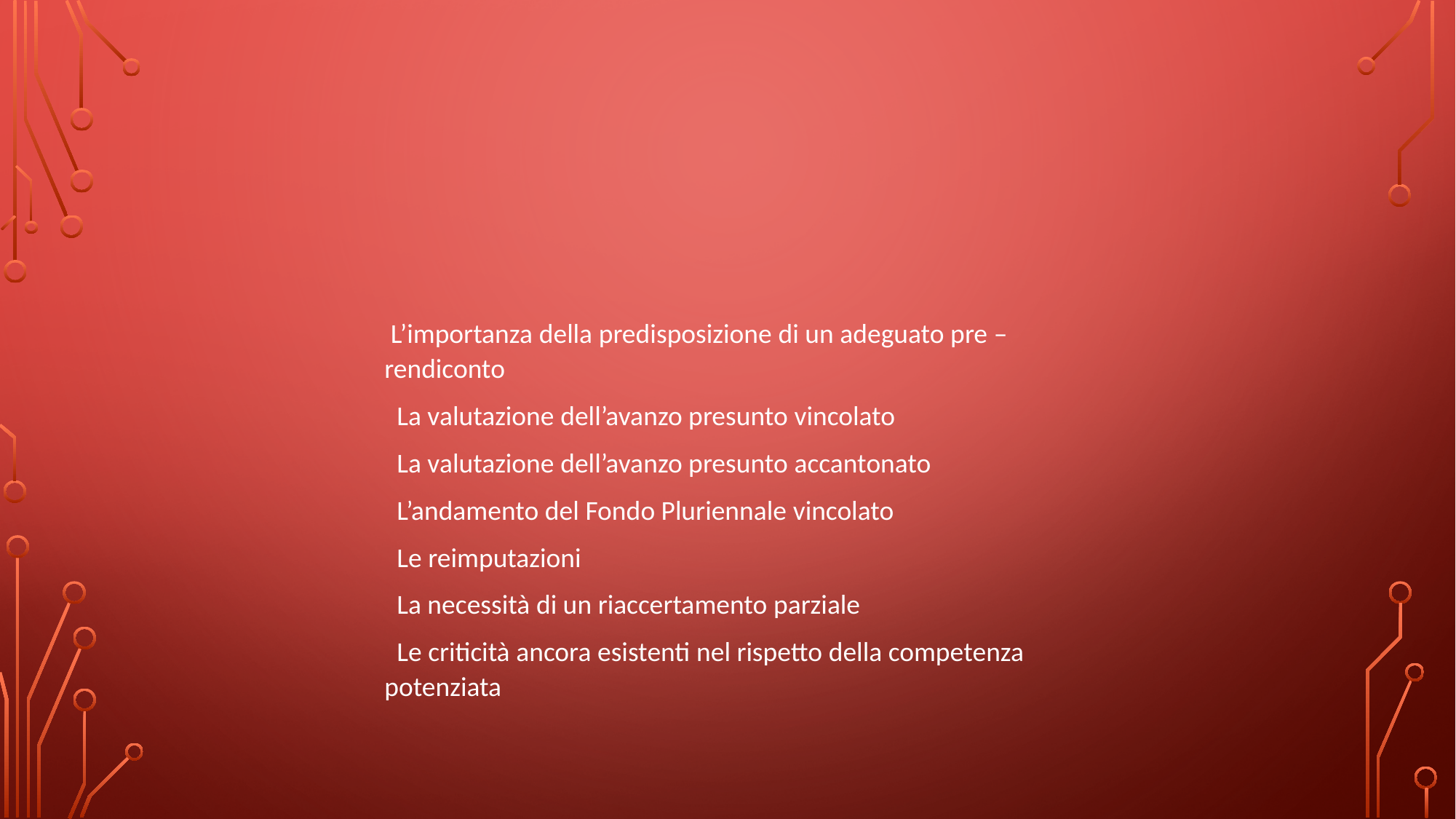

L’importanza della predisposizione di un adeguato pre – rendiconto
  La valutazione dell’avanzo presunto vincolato
  La valutazione dell’avanzo presunto accantonato
  L’andamento del Fondo Pluriennale vincolato
  Le reimputazioni
  La necessità di un riaccertamento parziale
  Le criticità ancora esistenti nel rispetto della competenza potenziata